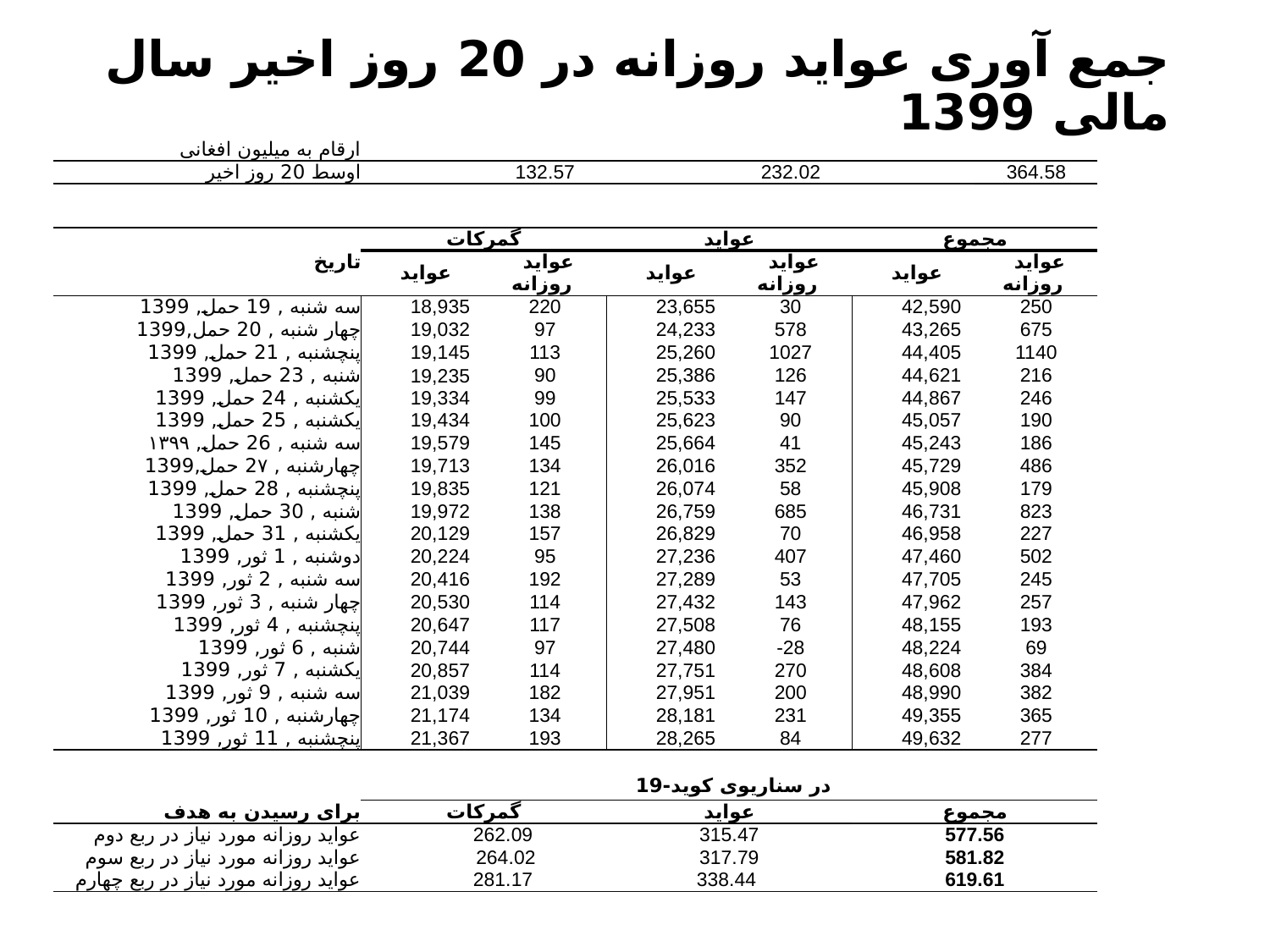

# جمع آوری عواید روزانه در 20 روز اخیر سال مالی 1399
| ارقام به میلیون افغانی |  |  |  |  |  |  |  |
| --- | --- | --- | --- | --- | --- | --- | --- |
| اوسط 20 روز اخیر |  | 132.57 |  | 232.02 |  | 364.58 |  |
|  |  |  |  |  |  |  |  |
|  |  |  |  |  |  |  |  |
| تاریخ | گمرکات |  | عواید |  | مجموع |  |  |
|  | عواید | عواید روزانه | عواید | عواید روزانه | عواید | عواید روزانه |  |
| سه شنبه , 19 حمل, 1399 | 18,935 | 220 | 23,655 | 30 | 42,590 | 250 |  |
| چهار شنبه , 20 حمل,1399 | 19,032 | 97 | 24,233 | 578 | 43,265 | 675 |  |
| پنچشنبه , 21 حمل, 1399 | 19,145 | 113 | 25,260 | 1027 | 44,405 | 1140 |  |
| شنبه , 23 حمل, 1399 | 19,235 | 90 | 25,386 | 126 | 44,621 | 216 |  |
| یکشنبه , 24 حمل, 1399 | 19,334 | 99 | 25,533 | 147 | 44,867 | 246 |  |
| یکشنبه , 25 حمل, 1399 | 19,434 | 100 | 25,623 | 90 | 45,057 | 190 |  |
| سه شنبه , 26 حمل, ۱۳۹۹ | 19,579 | 145 | 25,664 | 41 | 45,243 | 186 |  |
| چهارشنبه , 2۷ حمل,1399 | 19,713 | 134 | 26,016 | 352 | 45,729 | 486 |  |
| پنچشنبه , 28 حمل, 1399 | 19,835 | 121 | 26,074 | 58 | 45,908 | 179 |  |
| شنبه , 30 حمل, 1399 | 19,972 | 138 | 26,759 | 685 | 46,731 | 823 |  |
| یکشنبه , 31 حمل, 1399 | 20,129 | 157 | 26,829 | 70 | 46,958 | 227 |  |
| دوشنبه , 1 ثور, 1399 | 20,224 | 95 | 27,236 | 407 | 47,460 | 502 |  |
| سه شنبه , 2 ثور, 1399 | 20,416 | 192 | 27,289 | 53 | 47,705 | 245 |  |
| چهار شنبه , 3 ثور, 1399 | 20,530 | 114 | 27,432 | 143 | 47,962 | 257 |  |
| پنچشنبه , 4 ثور, 1399 | 20,647 | 117 | 27,508 | 76 | 48,155 | 193 |  |
| شنبه , 6 ثور, 1399 | 20,744 | 97 | 27,480 | -28 | 48,224 | 69 |  |
| یکشنبه , 7 ثور, 1399 | 20,857 | 114 | 27,751 | 270 | 48,608 | 384 |  |
| سه شنبه , 9 ثور, 1399 | 21,039 | 182 | 27,951 | 200 | 48,990 | 382 |  |
| چهارشنبه , 10 ثور, 1399 | 21,174 | 134 | 28,181 | 231 | 49,355 | 365 |  |
| پنچشنبه , 11 ثور, 1399 | 21,367 | 193 | 28,265 | 84 | 49,632 | 277 |  |
|  |  |  |  |  |  |  |  |
|  | در سناریوی کوید-19 |  |  |  |  |  |  |
| برای رسیدن به هدف | گمرکات |  | عواید |  | مجموع |  |  |
| عواید روزانه مورد نیاز در ربع دوم | 262.09 |  | 315.47 |  | 577.56 |  |  |
| عواید روزانه مورد نیاز در ربع سوم | 264.02 |  | 317.79 |  | 581.82 |  |  |
| عواید روزانه مورد نیاز در ربع چهارم | 281.17 |  | 338.44 |  | 619.61 |  |  |
|  |  |  |  |  |  |  |  |